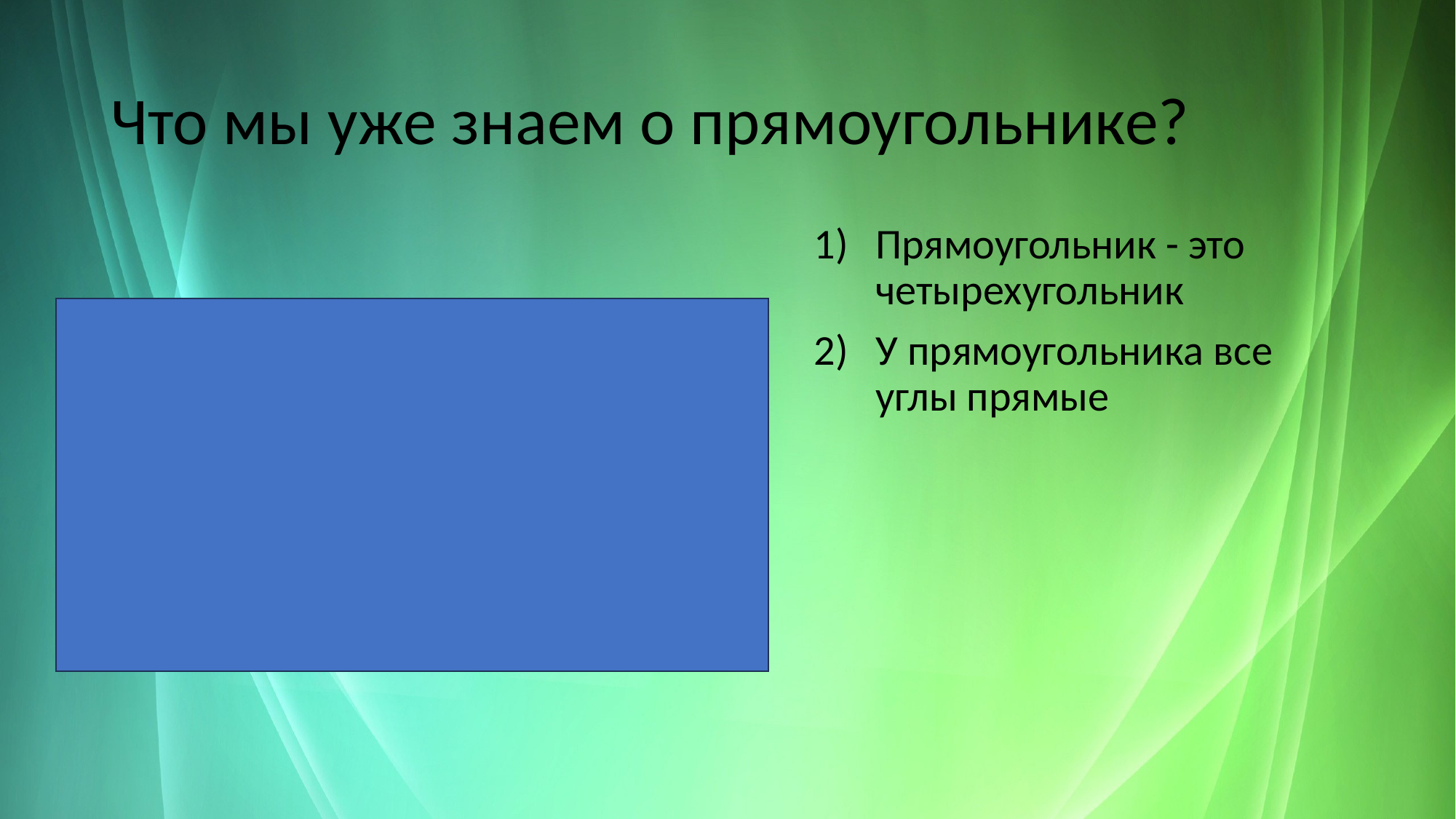

# Что мы уже знаем о прямоугольнике?
Прямоугольник - это четырехугольник
У прямоугольника все углы прямые